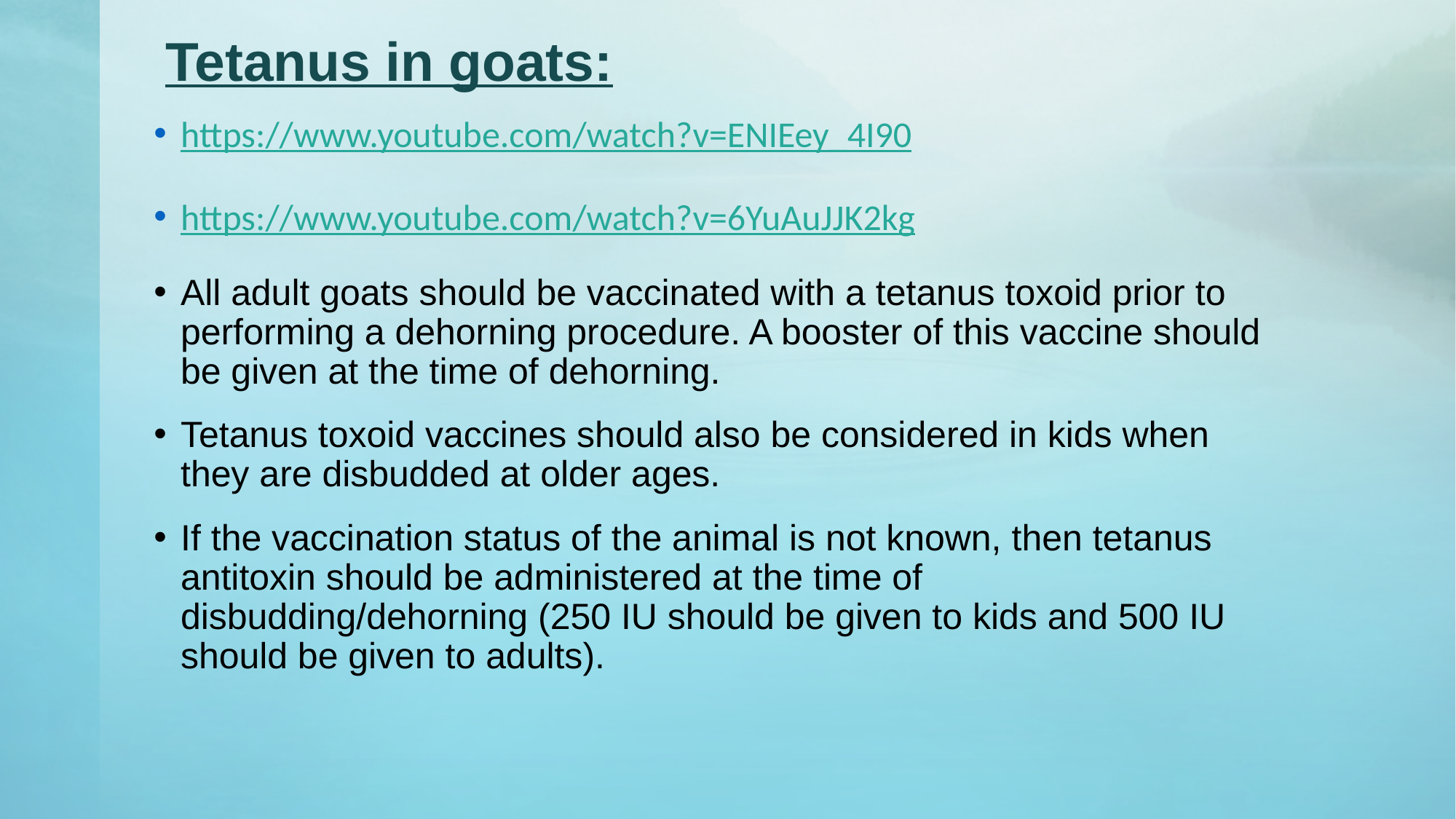

# Tetanus in goats:
https://www.youtube.com/watch?v=ENIEey_4I90
https://www.youtube.com/watch?v=6YuAuJJK2kg
All adult goats should be vaccinated with a tetanus toxoid prior to performing a dehorning procedure. A booster of this vaccine should be given at the time of dehorning.
Tetanus toxoid vaccines should also be considered in kids when they are disbudded at older ages.
If the vaccination status of the animal is not known, then tetanus antitoxin should be administered at the time of disbudding/dehorning (250 IU should be given to kids and 500 IU should be given to adults).